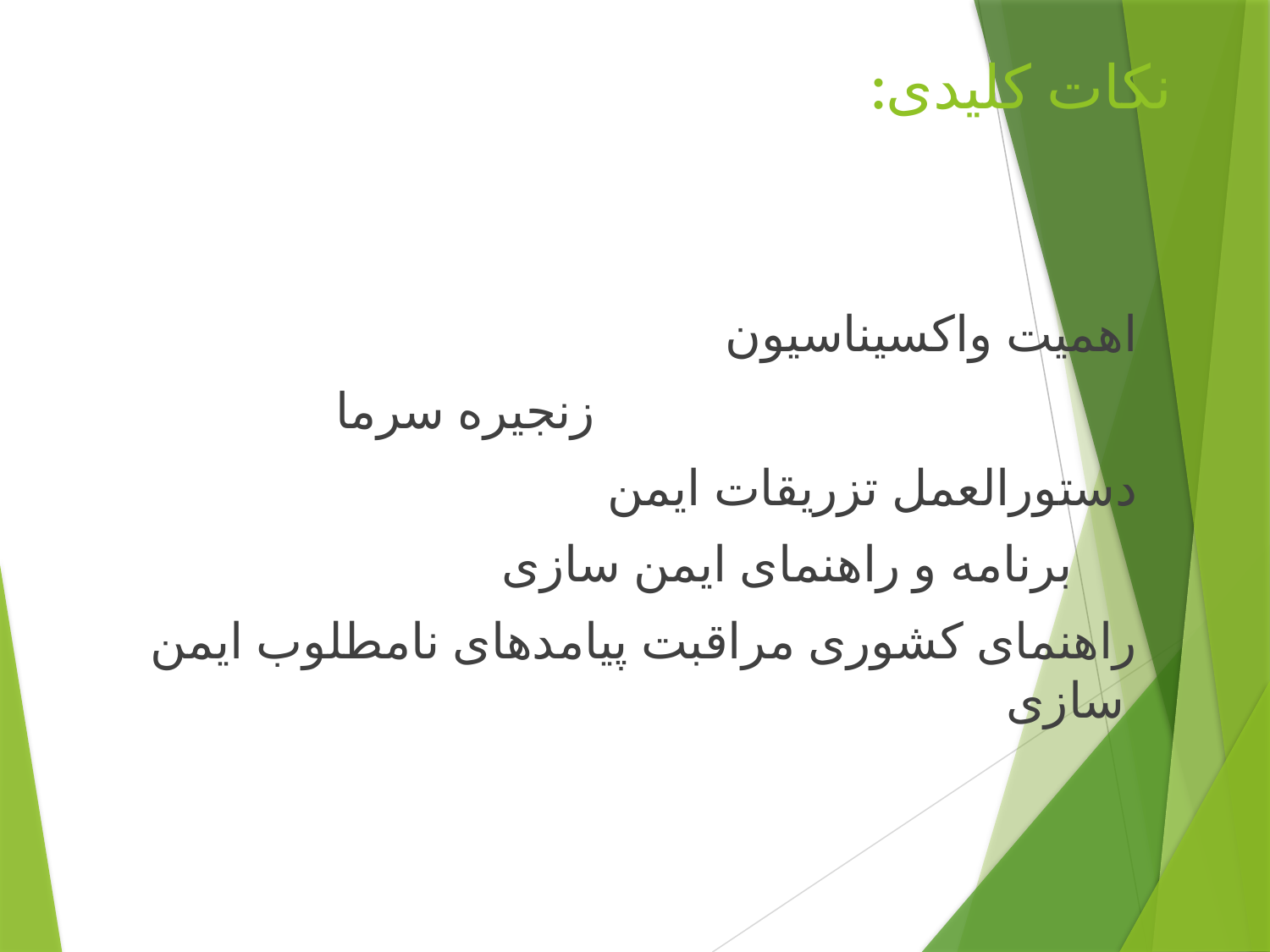

# :نکات کلیدی
اهمیت واکسیناسیون
زنجیره سرما
                                   دستورالعمل تزریقات ایمن
                             برنامه و راهنمای ایمن سازی
راهنمای کشوری مراقبت پیامدهای نامطلوب ایمن سازی